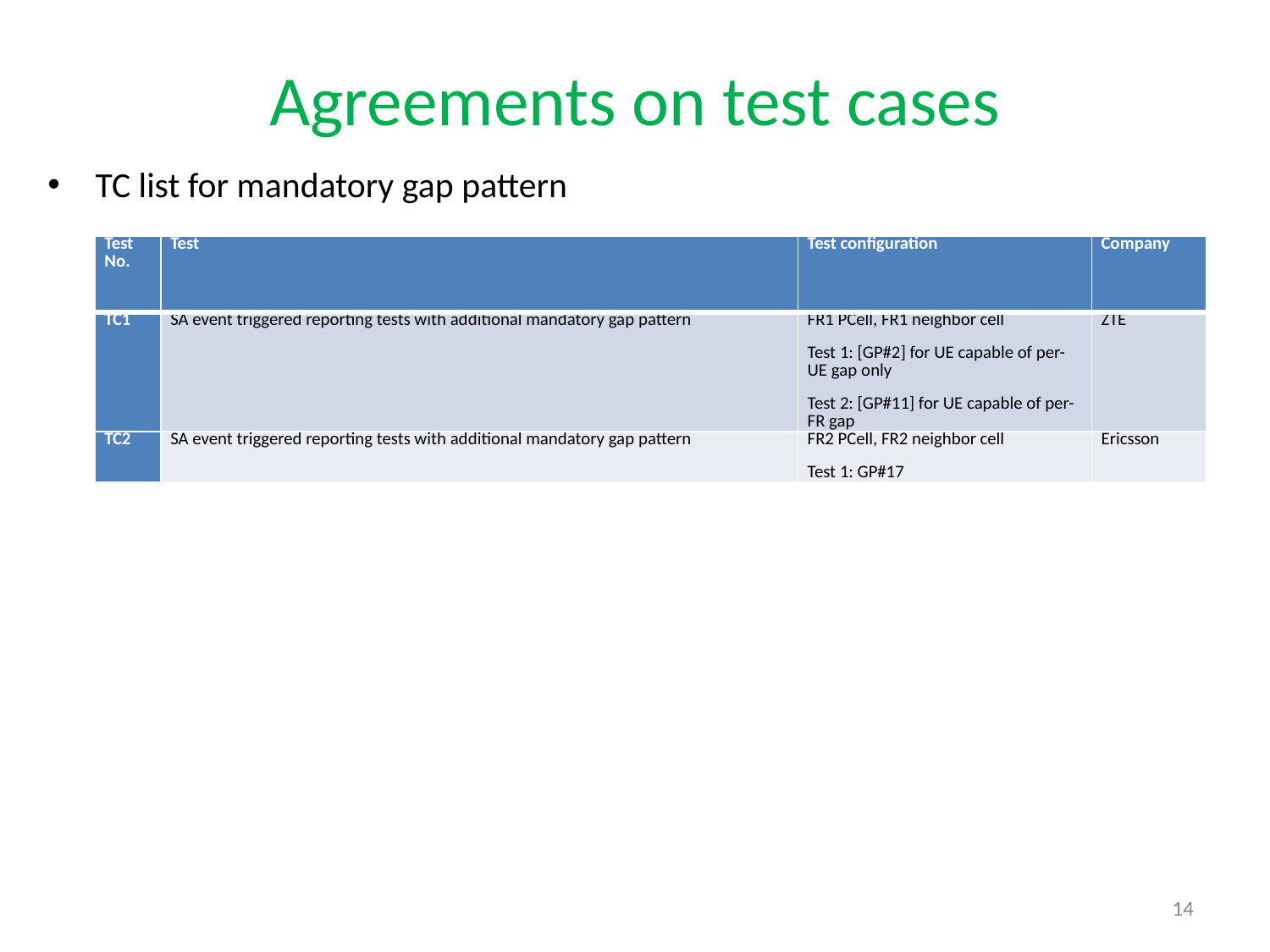

# Agreements on test cases
TC list for mandatory gap pattern
| Test No. | Test | Test configuration | Company |
| --- | --- | --- | --- |
| TC1 | SA event triggered reporting tests with additional mandatory gap pattern | FR1 PCell, FR1 neighbor cell Test 1: [GP#2] for UE capable of per-UE gap only Test 2: [GP#11] for UE capable of per-FR gap | ZTE |
| TC2 | SA event triggered reporting tests with additional mandatory gap pattern | FR2 PCell, FR2 neighbor cell Test 1: GP#17 | Ericsson |
14